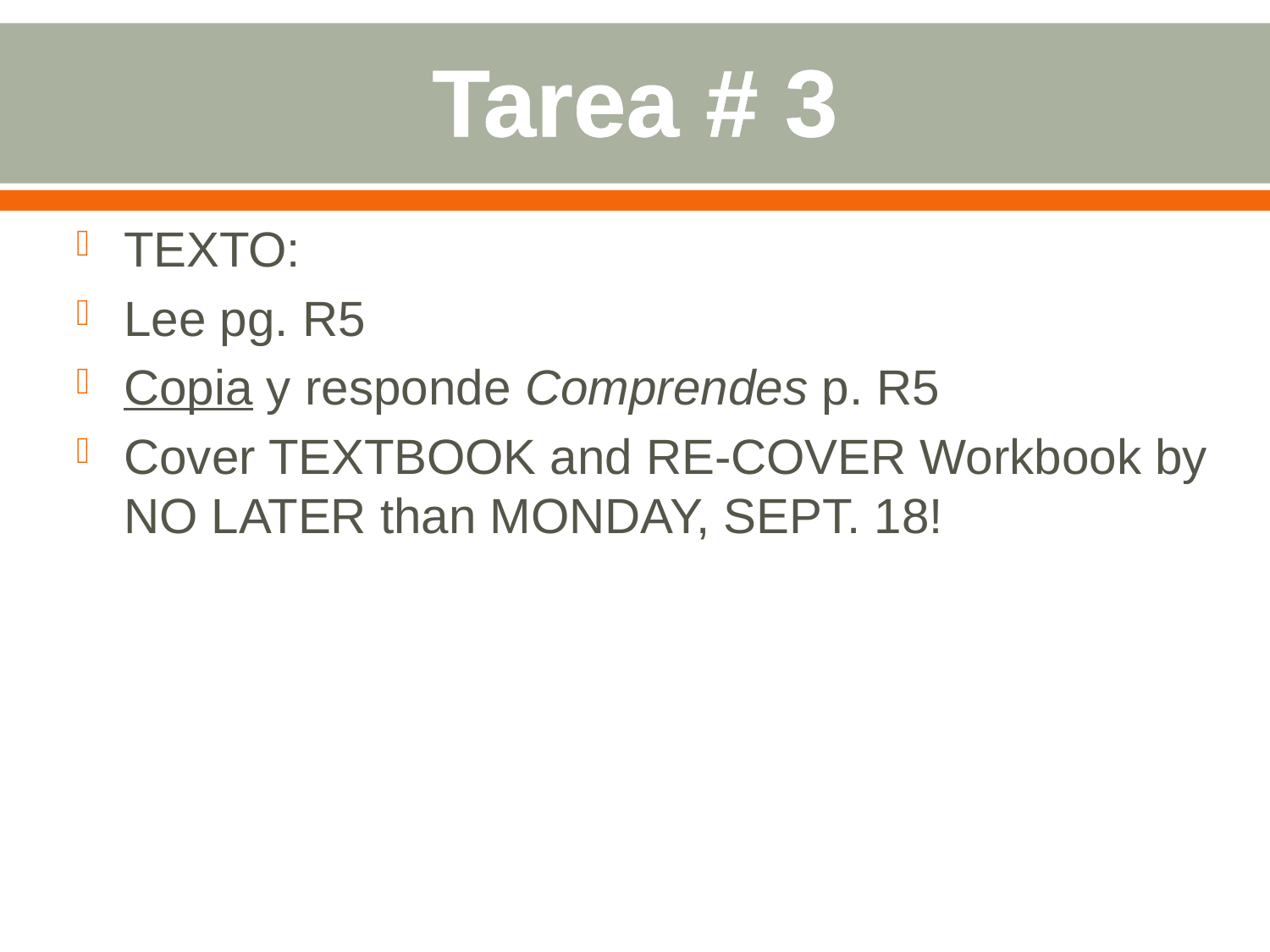

# Tarea # 3
TEXTO:
Lee pg. R5
Copia y responde Comprendes p. R5
Cover TEXTBOOK and RE-COVER Workbook by NO LATER than MONDAY, SEPT. 18!